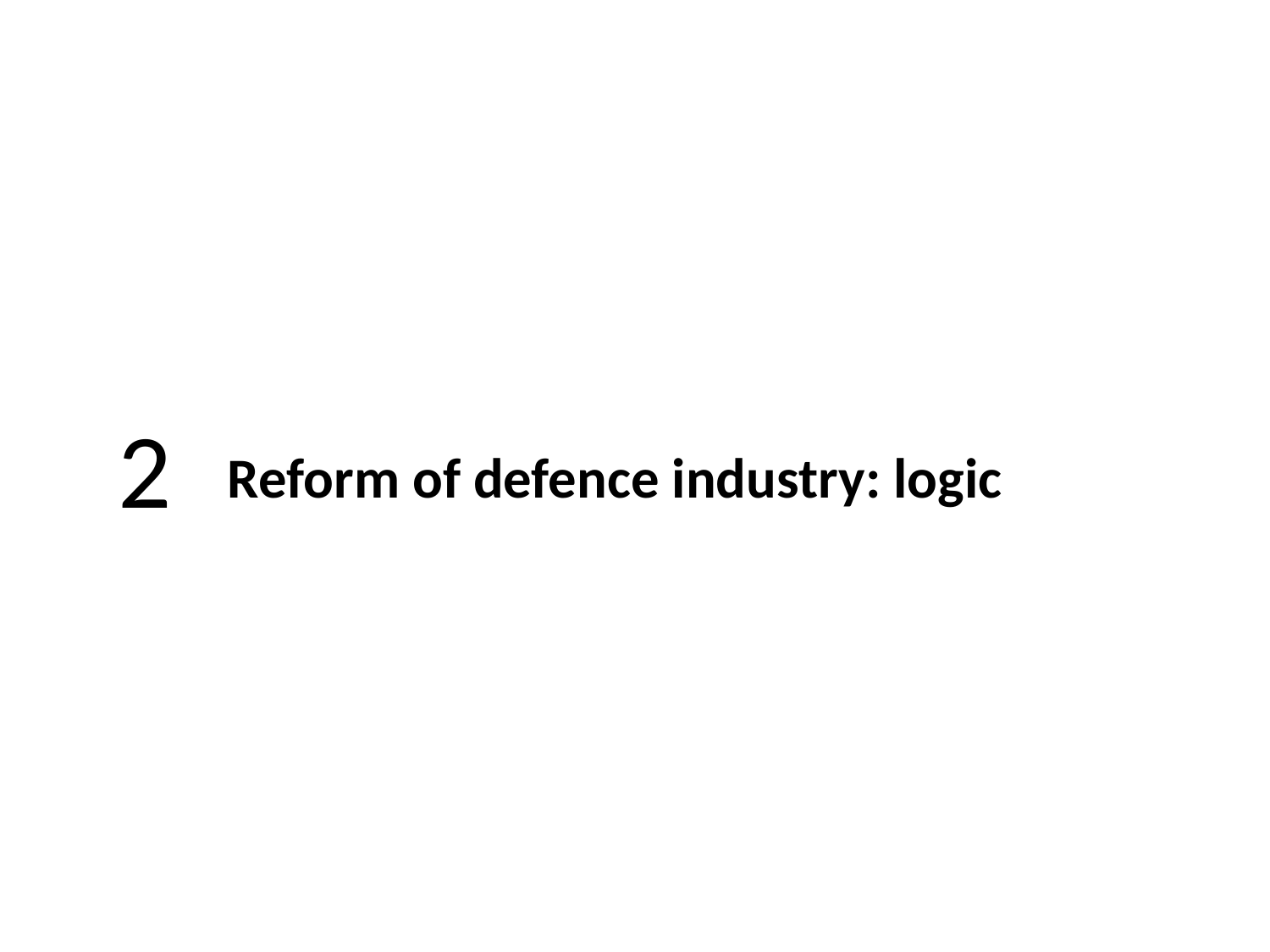

2
# Reform of defence industry: logic